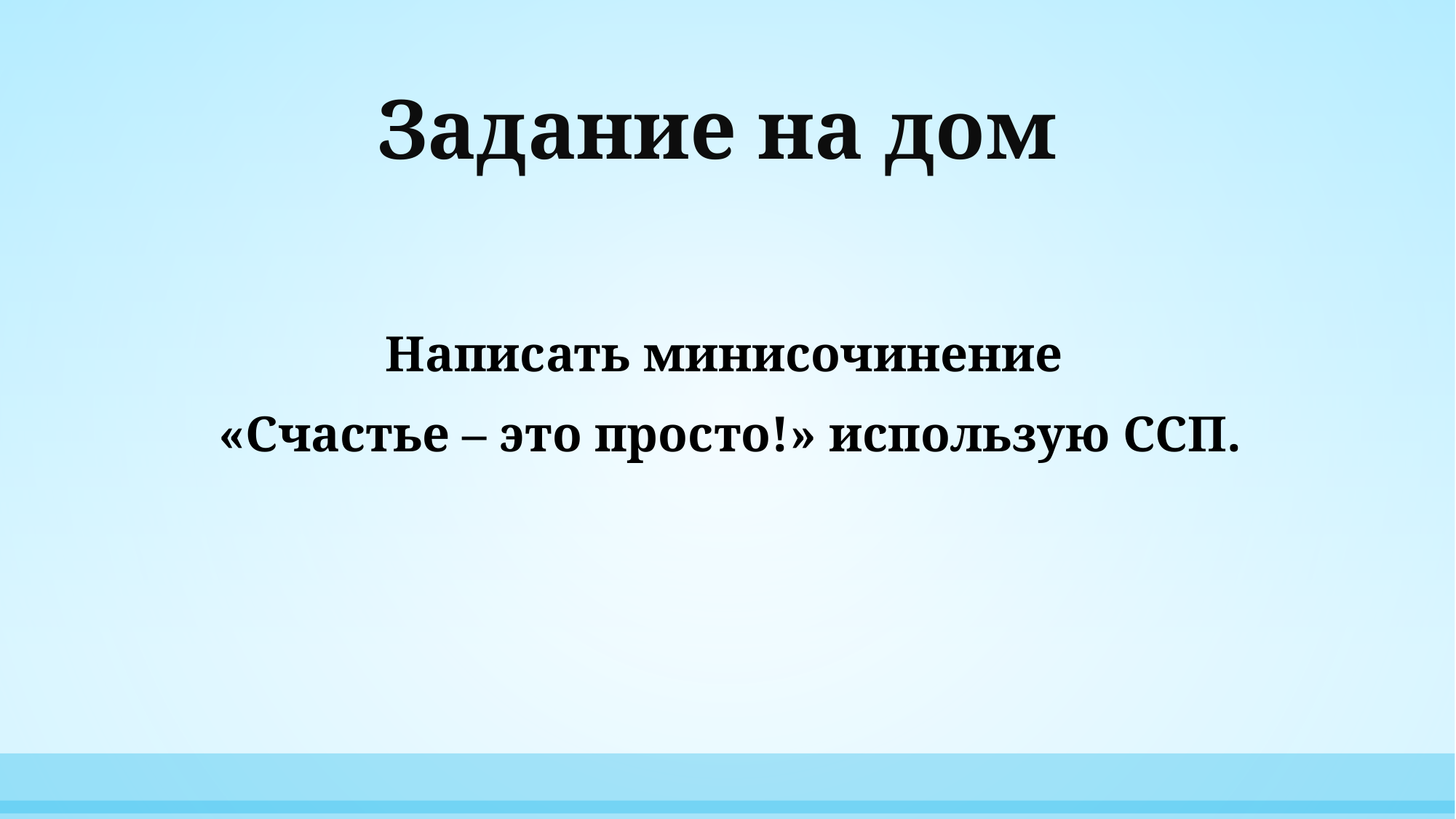

# Задание на дом
Написать минисочинение
«Счастье – это просто!» использую ССП.